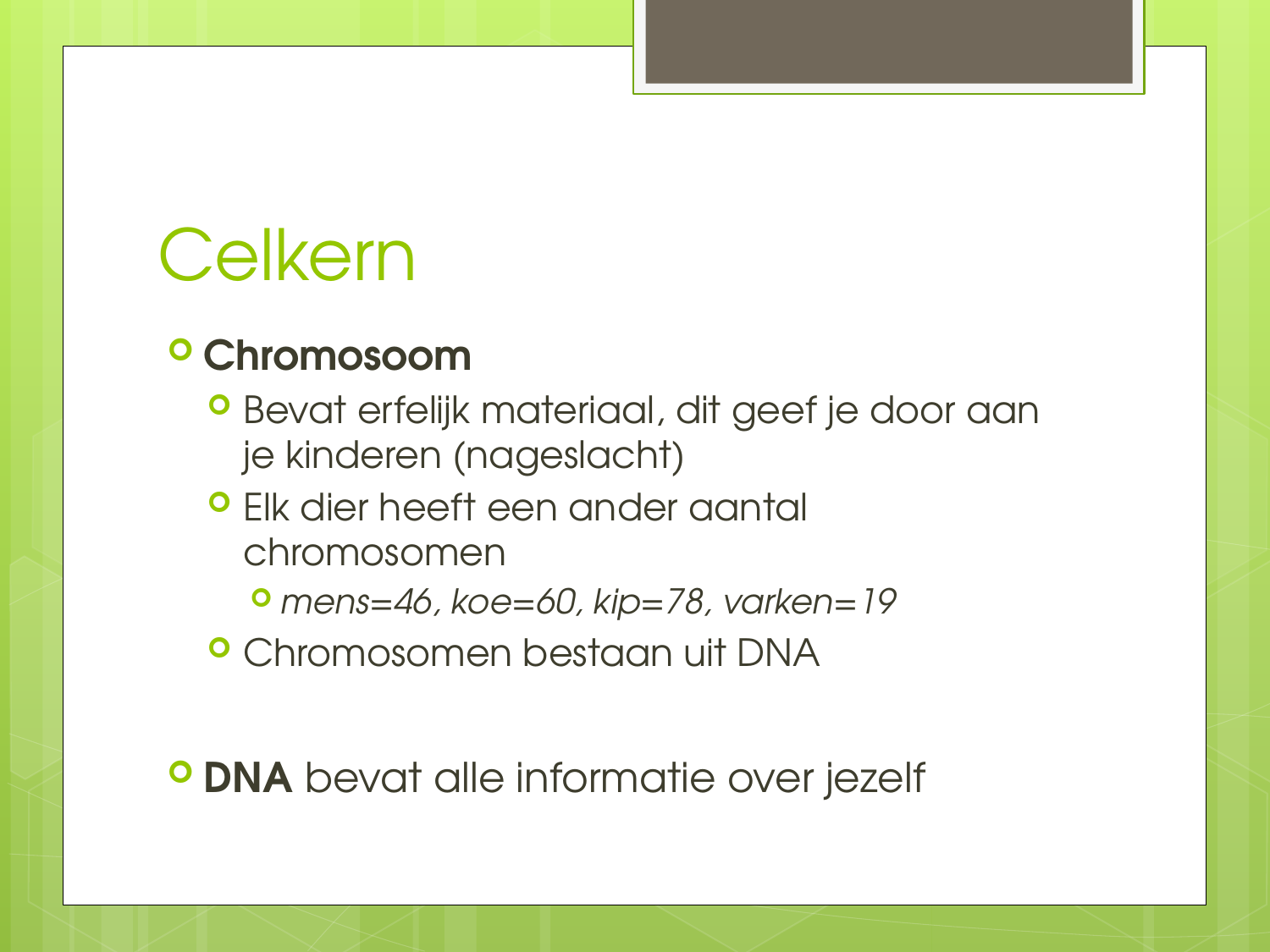

# Celkern
Chromosoom
Bevat erfelijk materiaal, dit geef je door aan je kinderen (nageslacht)
Elk dier heeft een ander aantal chromosomen
mens=46, koe=60, kip=78, varken=19
Chromosomen bestaan uit DNA

DNA bevat alle informatie over jezelf